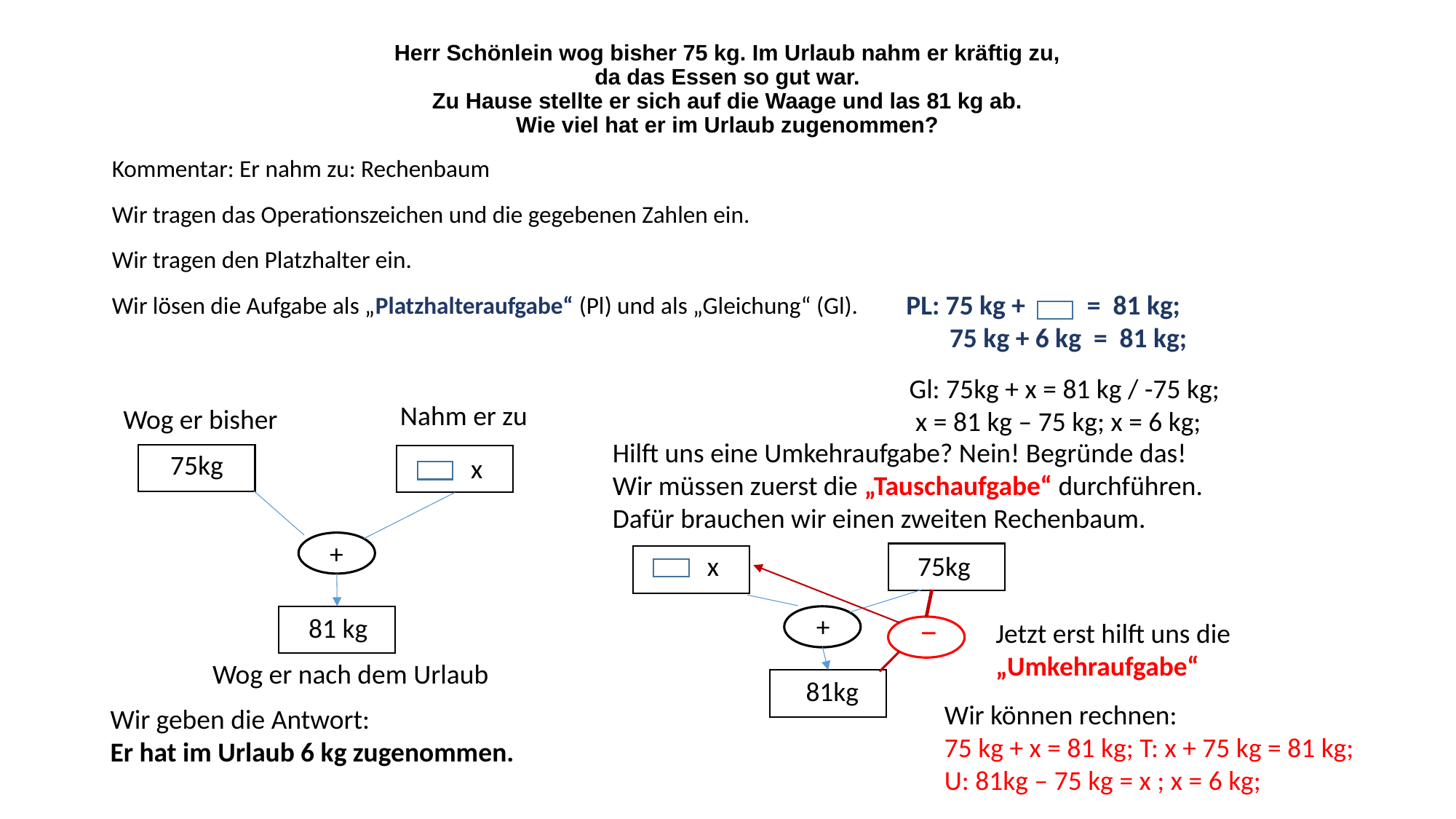

# Herr Schönlein wog bisher 75 kg. Im Urlaub nahm er kräftig zu, da das Essen so gut war. Zu Hause stellte er sich auf die Waage und las 81 kg ab. Wie viel hat er im Urlaub zugenommen?
Kommentar: Er nahm zu: Rechenbaum
Wir tragen das Operationszeichen und die gegebenen Zahlen ein.
Wir tragen den Platzhalter ein.
PL: 75 kg +          =  81 kg;
       75 kg + 6 kg  =  81 kg;
Wir lösen die Aufgabe als „Platzhalteraufgabe“ (Pl) und als „Gleichung“ (Gl).

Gl: 75kg + x = 81 kg / -75 kg;
 x = 81 kg – 75 kg; x = 6 kg;
Nahm er zu
Wog er bisher

Hilft uns eine Umkehraufgabe? Nein! Begründe das!
Wir müssen zuerst die „Tauschaufgabe“ durchführen.
Dafür brauchen wir einen zweiten Rechenbaum.
75kg

x

+

x

  75kg

_
+
81 kg

Jetzt erst hilft uns die „Umkehraufgabe“

Wog er nach dem Urlaub
81kg

Wir können rechnen:
75 kg + x = 81 kg; T: x + 75 kg = 81 kg;
U: 81kg – 75 kg = x ; x = 6 kg;

Wir geben die Antwort:
Er hat im Urlaub 6 kg zugenommen.